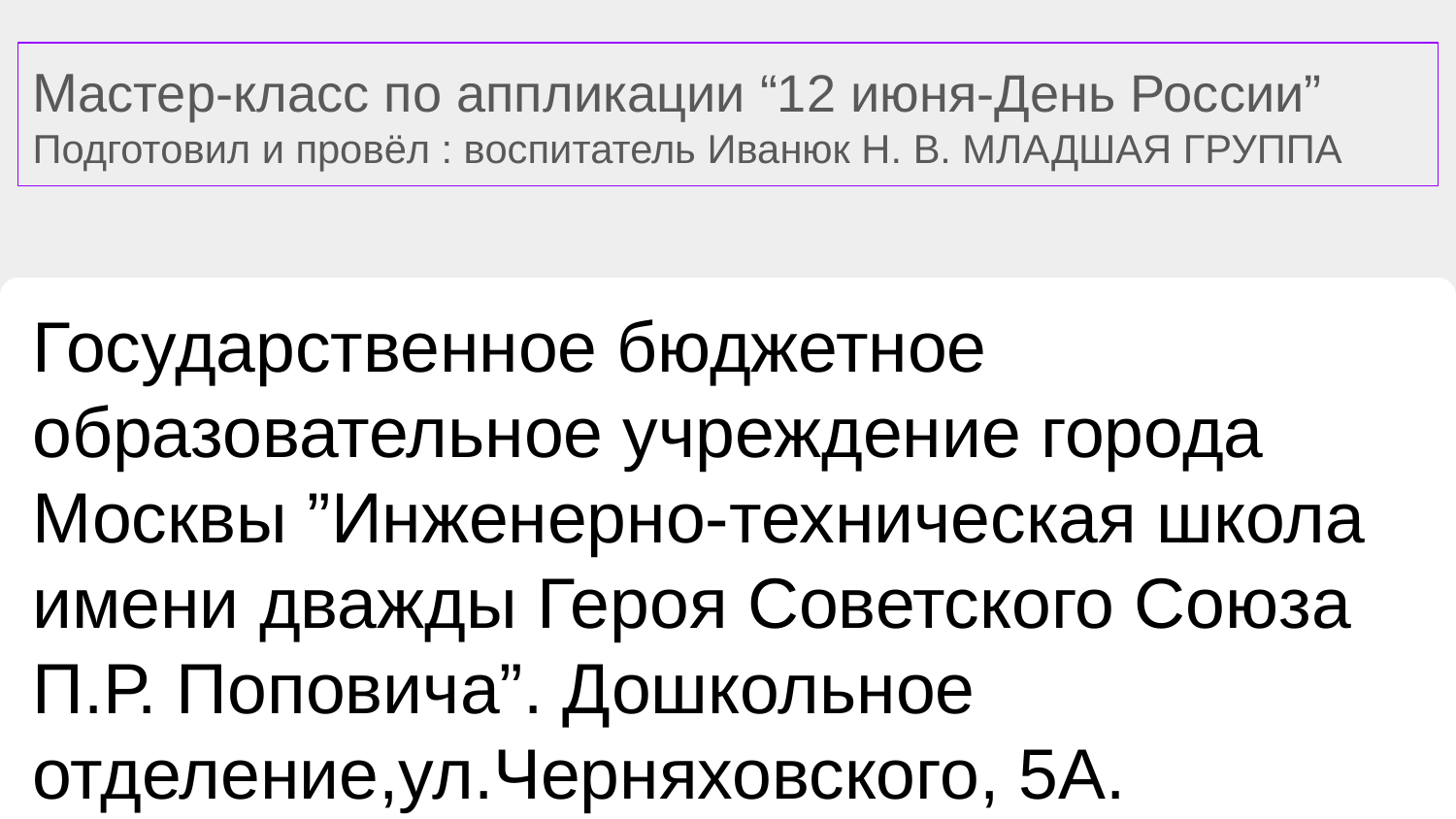

Мастер-класс по аппликации “12 июня-День России”
Подготовил и провёл : воспитатель Иванюк Н. В. МЛАДШАЯ ГРУППА
# Государственное бюджетное образовательное учреждение города Москвы ”Инженерно-техническая школа имени дважды Героя Советского Союза П.Р. Поповича”. Дошкольное отделение,ул.Черняховского, 5А.